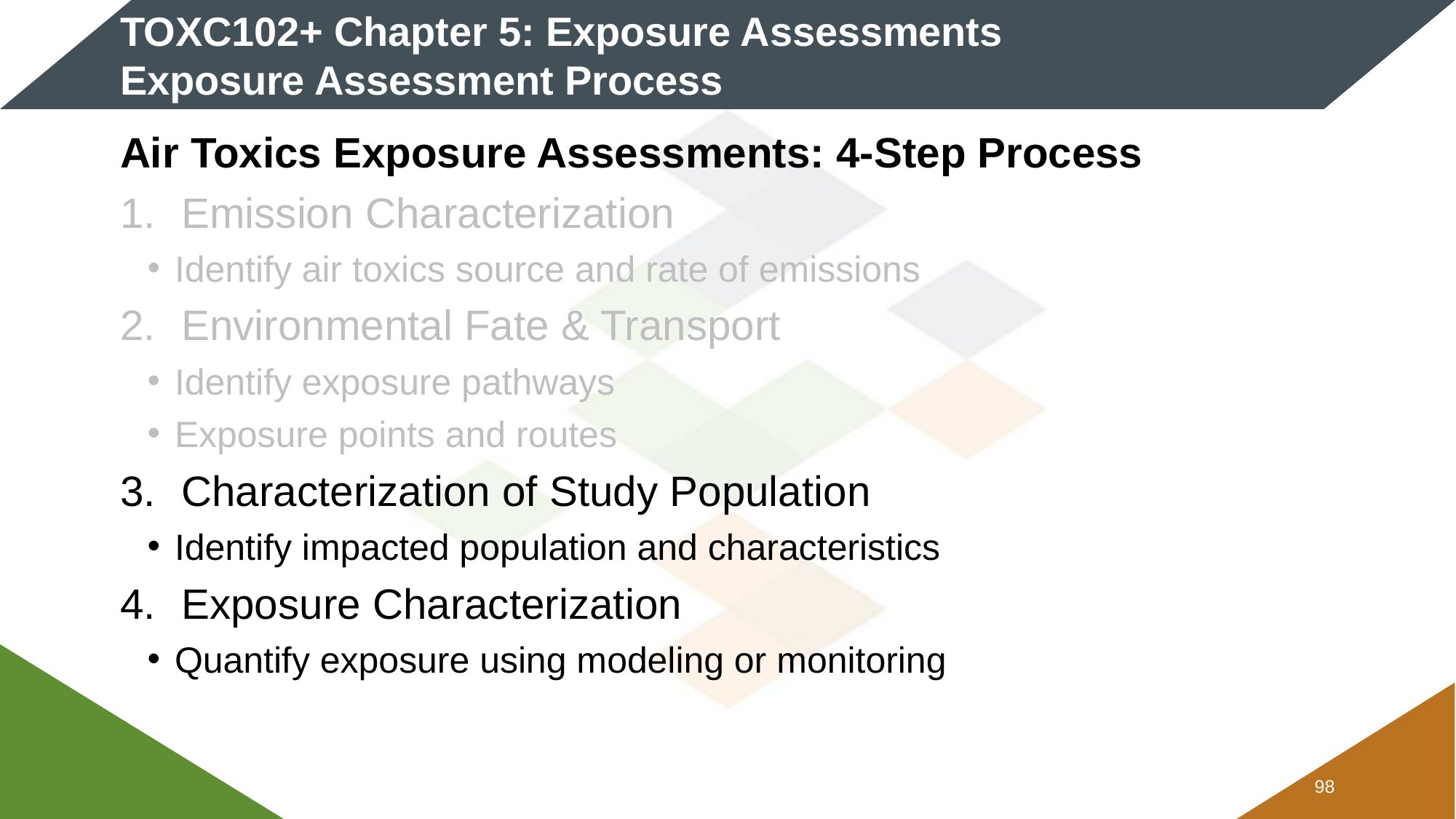

# TOXC102+ Chapter 5: Exposure Assessments Exposure Assessment Process
Air Toxics Exposure Assessments: 4-Step Process
Emission Characterization
Identify air toxics source and rate of emissions
Environmental Fate & Transport
Identify exposure pathways
Exposure points and routes
Characterization of Study Population
Identify impacted population and characteristics
Exposure Characterization
Quantify exposure using modeling or monitoring
98